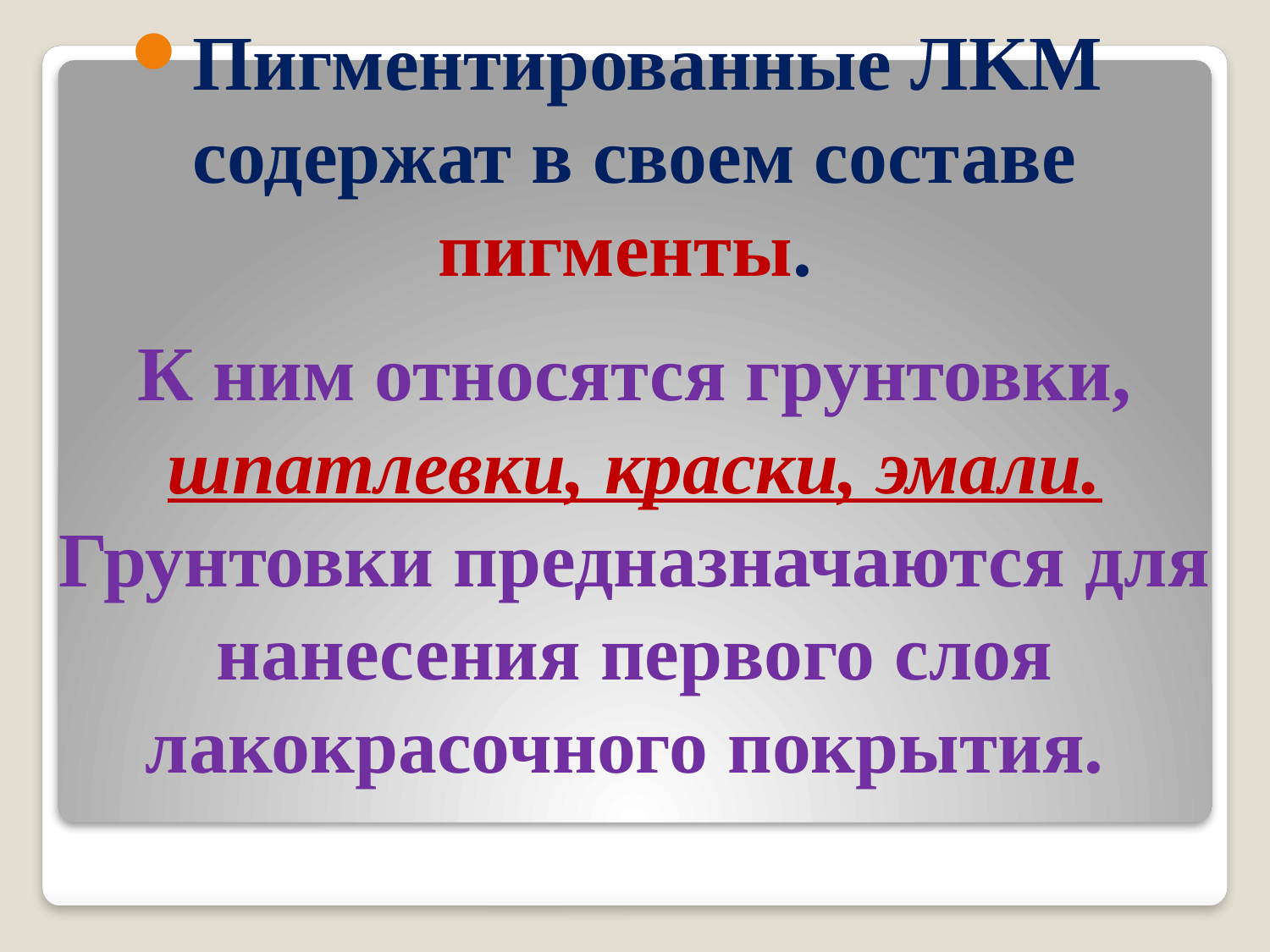

Пигментированные ЛKM содержат в своем составе пигменты.
К ним относятся грунтовки, шпатлевки, краски, эмали. Грунтовки предназначаются для нанесения первого слоя лакокрасочного покрытия.
#